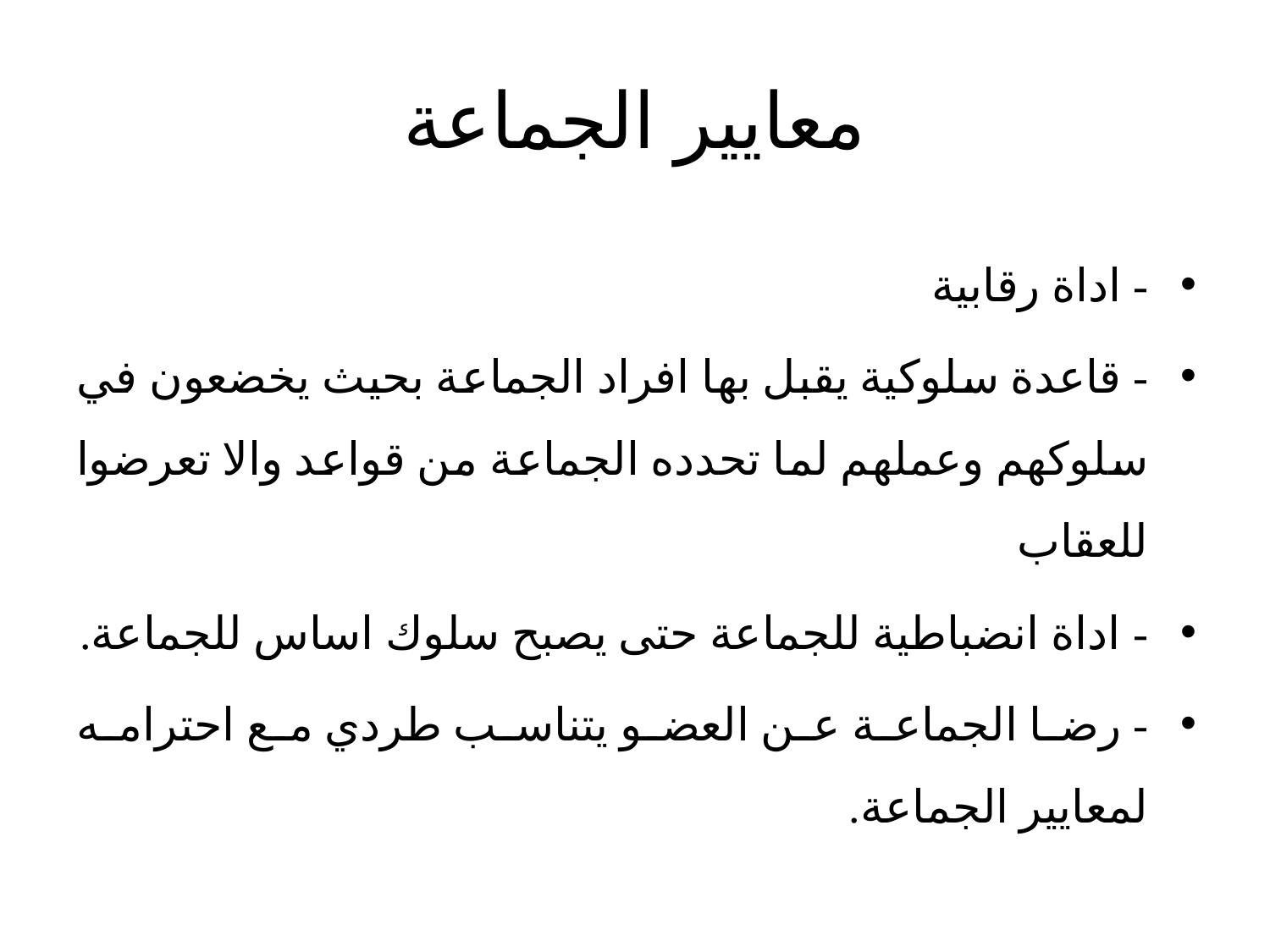

# معايير الجماعة
- اداة رقابية
- قاعدة سلوكية يقبل بها افراد الجماعة بحيث يخضعون في سلوكهم وعملهم لما تحدده الجماعة من قواعد والا تعرضوا للعقاب
- اداة انضباطية للجماعة حتى يصبح سلوك اساس للجماعة.
- رضا الجماعة عن العضو يتناسب طردي مع احترامه لمعايير الجماعة.